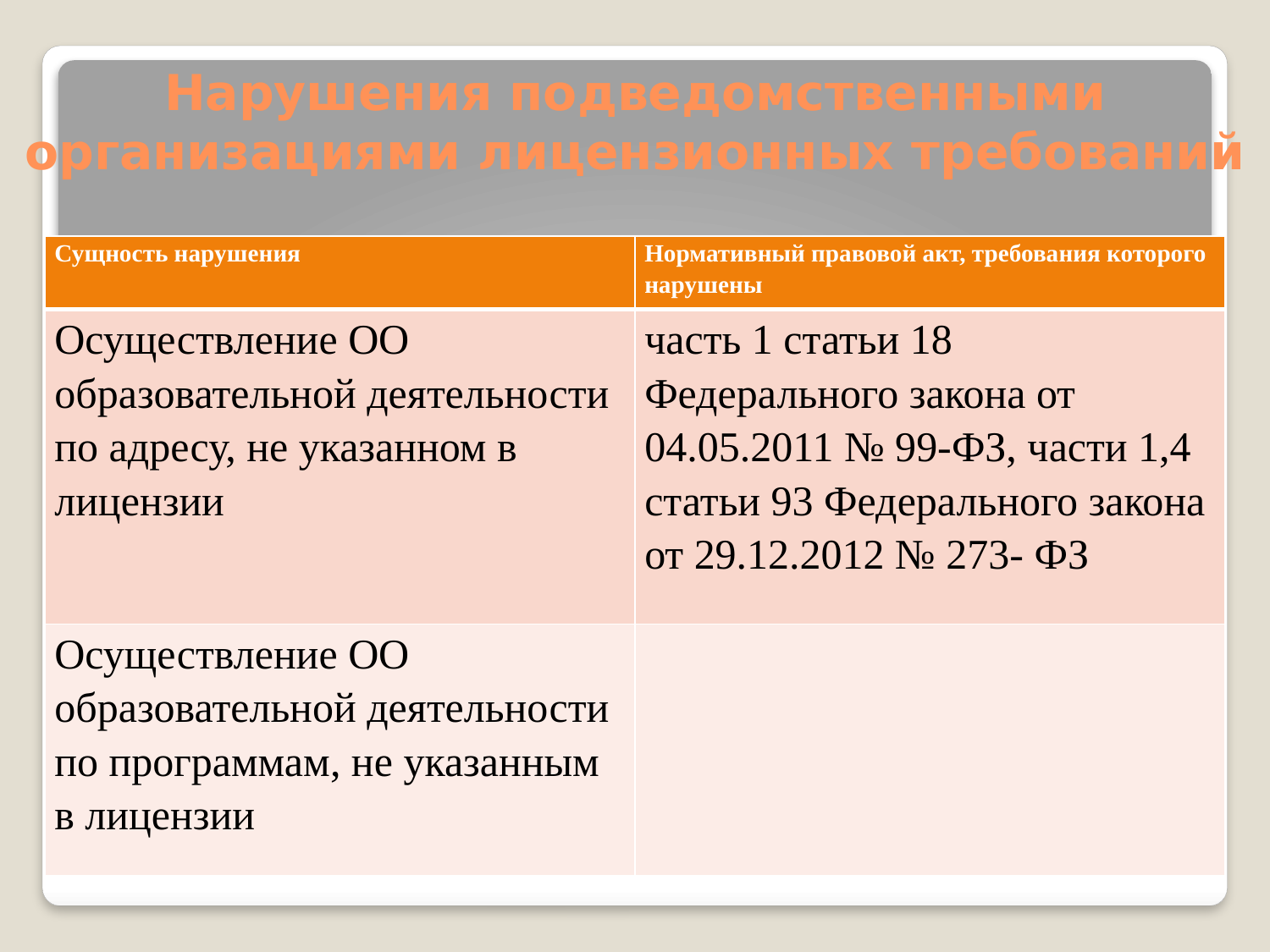

# Нарушения подведомственными организациями лицензионных требований
| Сущность нарушения | Нормативный правовой акт, требования которого нарушены |
| --- | --- |
| Осуществление ОО образовательной деятельности по адресу, не указанном в лицензии | часть 1 статьи 18 Федерального закона от 04.05.2011 № 99-ФЗ, части 1,4 статьи 93 Федерального закона от 29.12.2012 № 273- ФЗ |
| Осуществление ОО образовательной деятельности по программам, не указанным в лицензии |  |